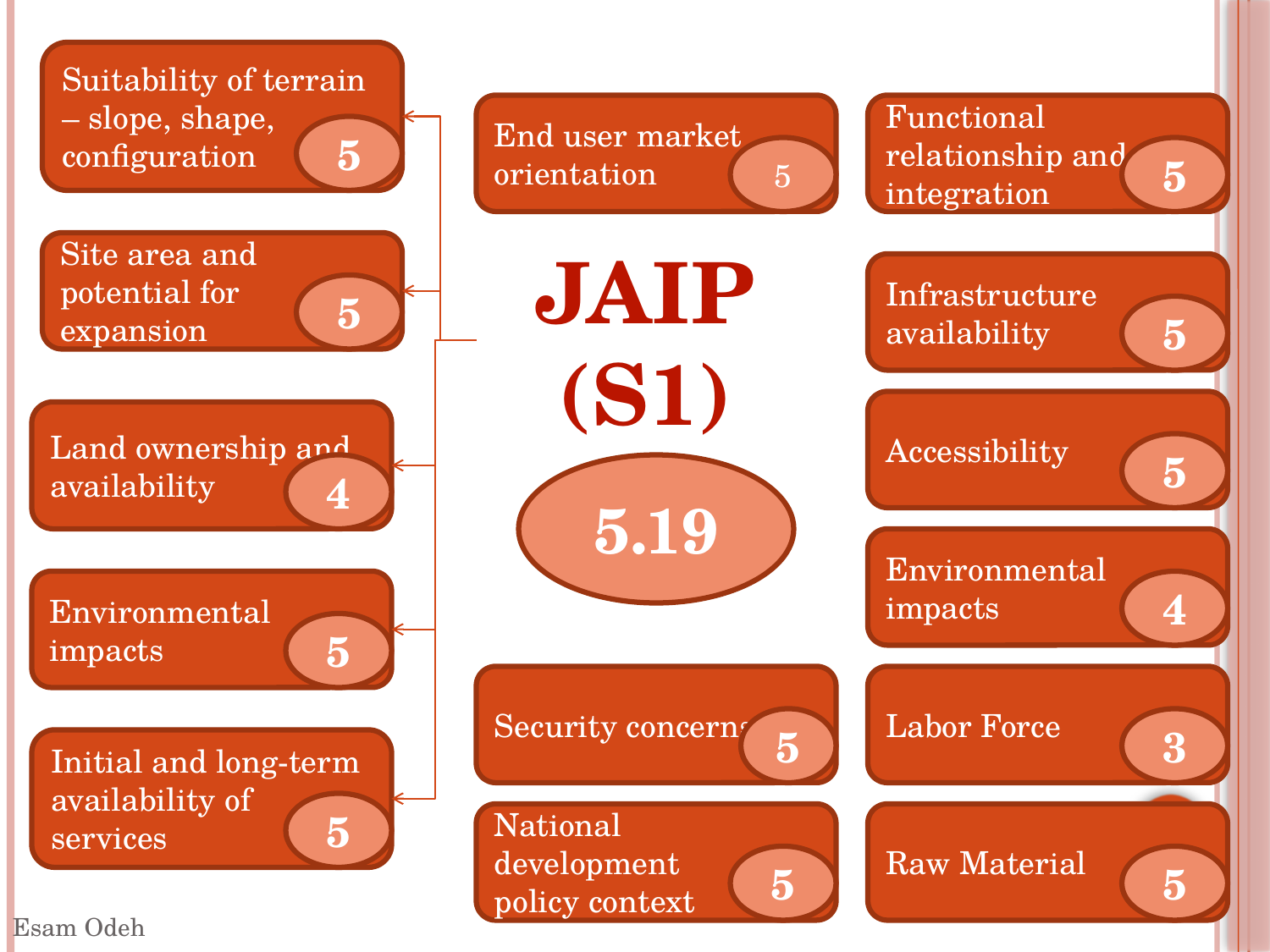

Suitability of terrain – slope, shape, configuration
End user market orientation
Functional relationship and integration
5
5
5
Site area and potential for expansion
JAIP
(S1)
Infrastructure availability
5
5
Accessibility
Land ownership and availability
5
4
5.19
Environmental impacts
Environmental impacts
4
5
Security concerns
Labor Force
5
3
Initial and long-term availability of services
5
National
development
policy context
Raw Material
5
5
Esam Odeh